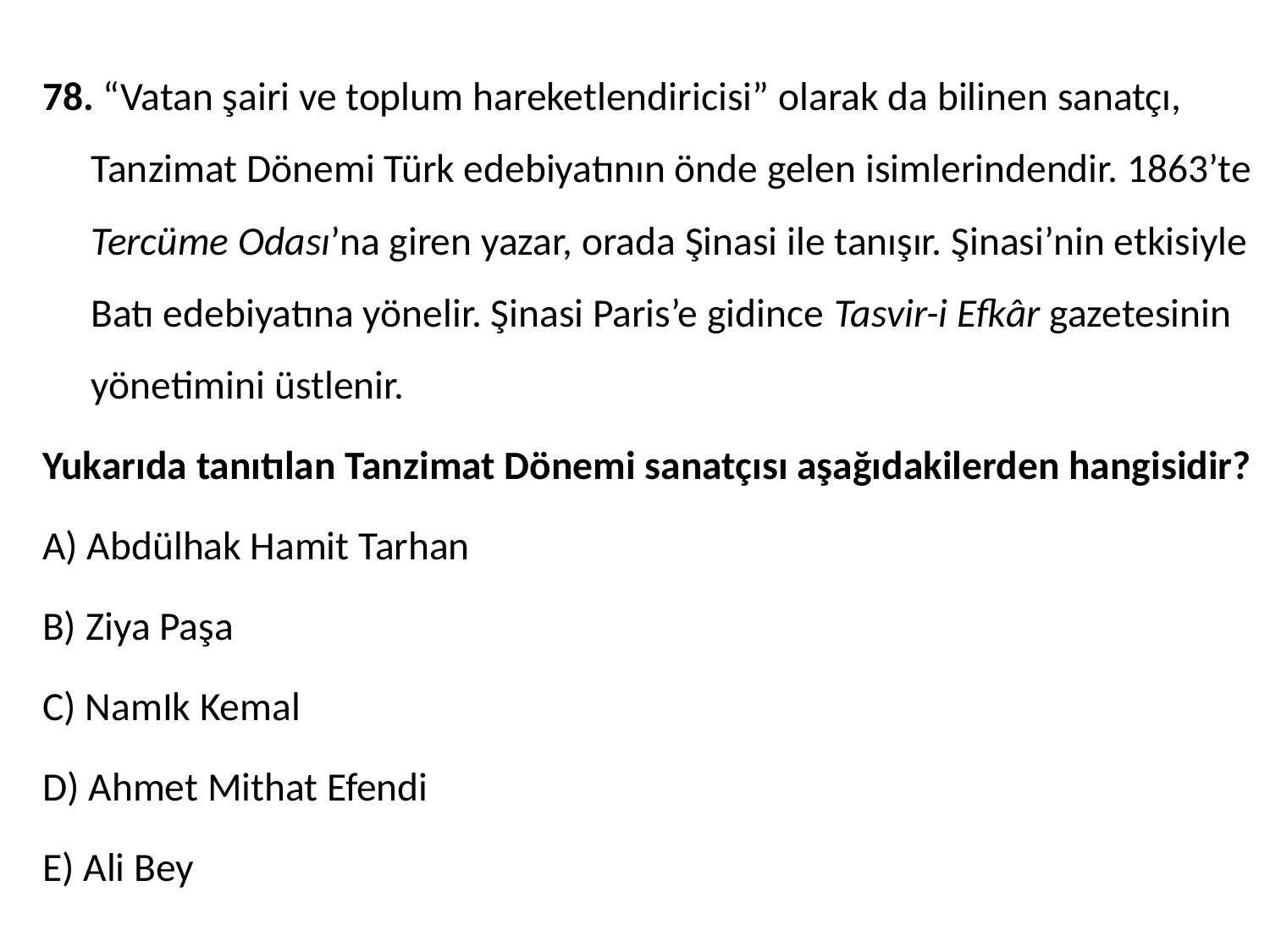

78. “Vatan şairi ve toplum hareketlendiricisi” olarak da bilinen sanatçı, Tanzimat Dönemi Türk edebiyatının önde gelen isimlerindendir. 1863’te Tercüme Odası’na giren yazar, orada Şinasi ile tanışır. Şinasi’nin etkisiyle Batı edebiyatına yönelir. Şinasi Paris’e gidince Tasvir-i Efkâr gazetesinin yönetimini üstlenir.
Yukarıda tanıtılan Tanzimat Dönemi sanatçısı aşağıdakilerden hangisidir?
A) Abdülhak Hamit Tarhan
B) Ziya Paşa
C) NamIk Kemal
D) Ahmet Mithat Efendi
E) Ali Bey